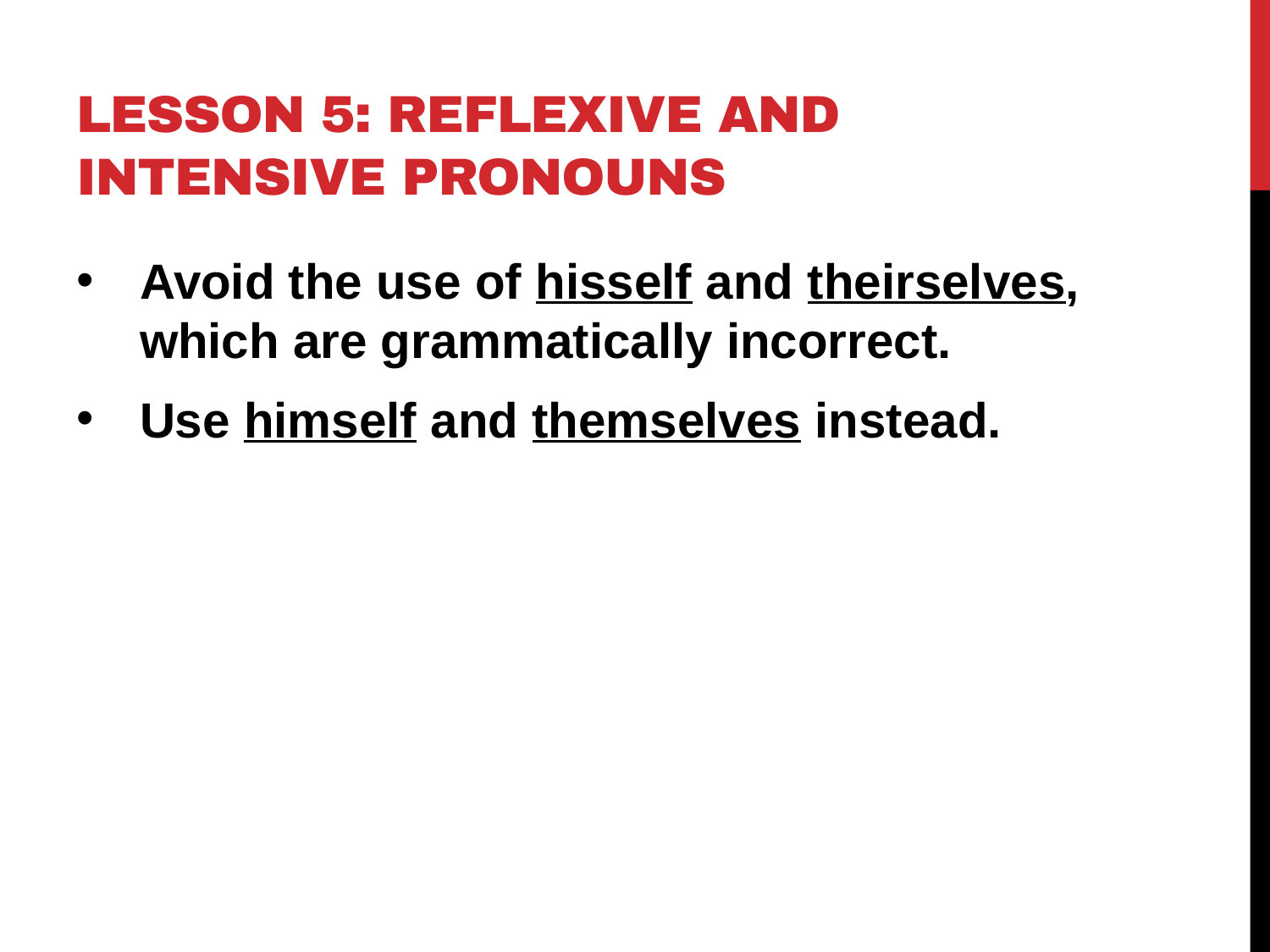

# Lesson 5: Reflexive and Intensive Pronouns
Avoid the use of hisself and theirselves, which are grammatically incorrect.
Use himself and themselves instead.